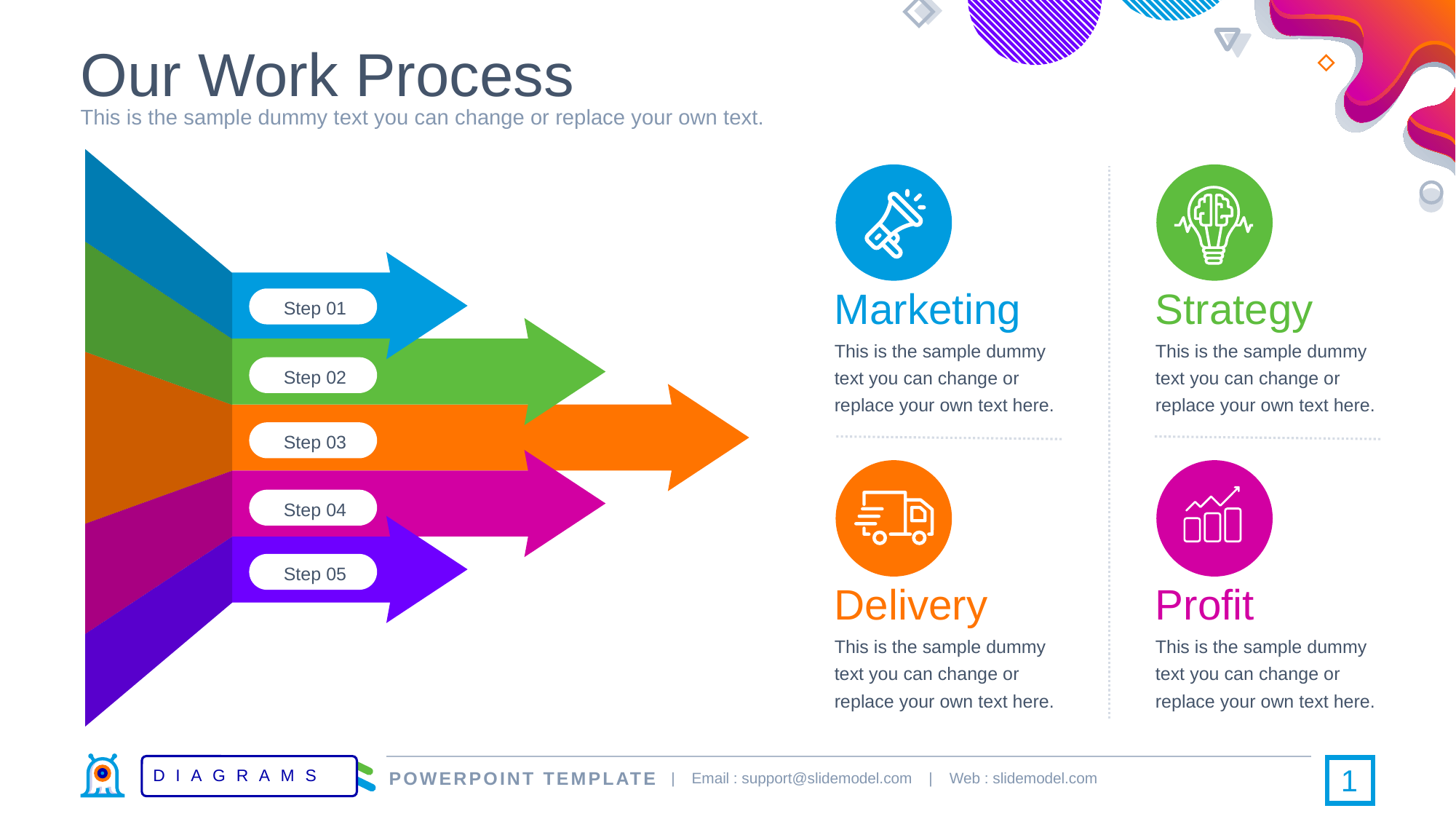

# Our Work Process
This is the sample dummy text you can change or replace your own text.

Step 01

Marketing
Strategy
This is the sample dummy text you can change or replace your own text here.
This is the sample dummy text you can change or replace your own text here.
Step 02

Step 03

Step 04

Step 05

Delivery
Profit
This is the sample dummy text you can change or replace your own text here.
This is the sample dummy text you can change or replace your own text here.
1